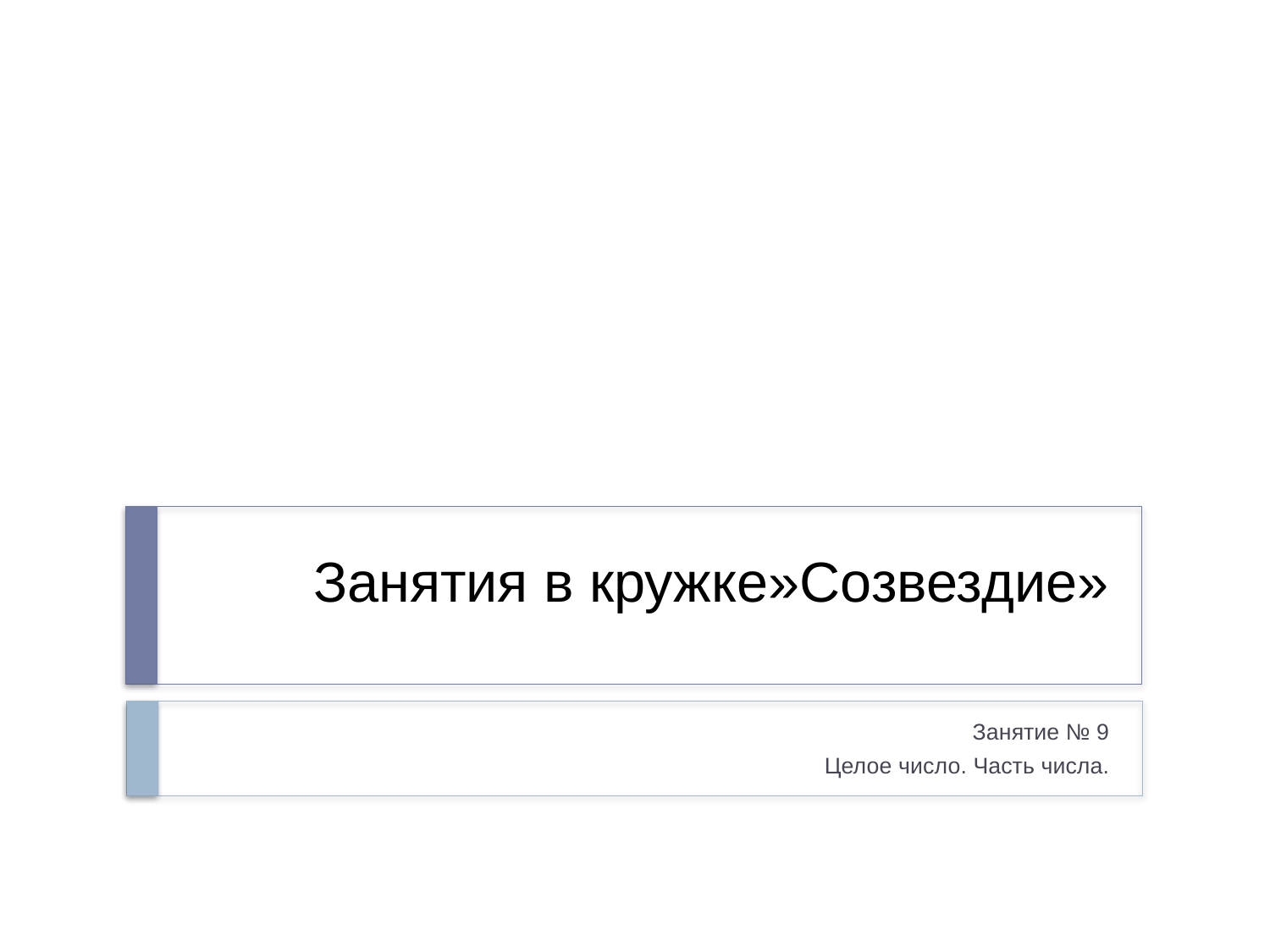

# Занятия в кружке»Созвездие»
Занятие № 9
Целое число. Часть числа.